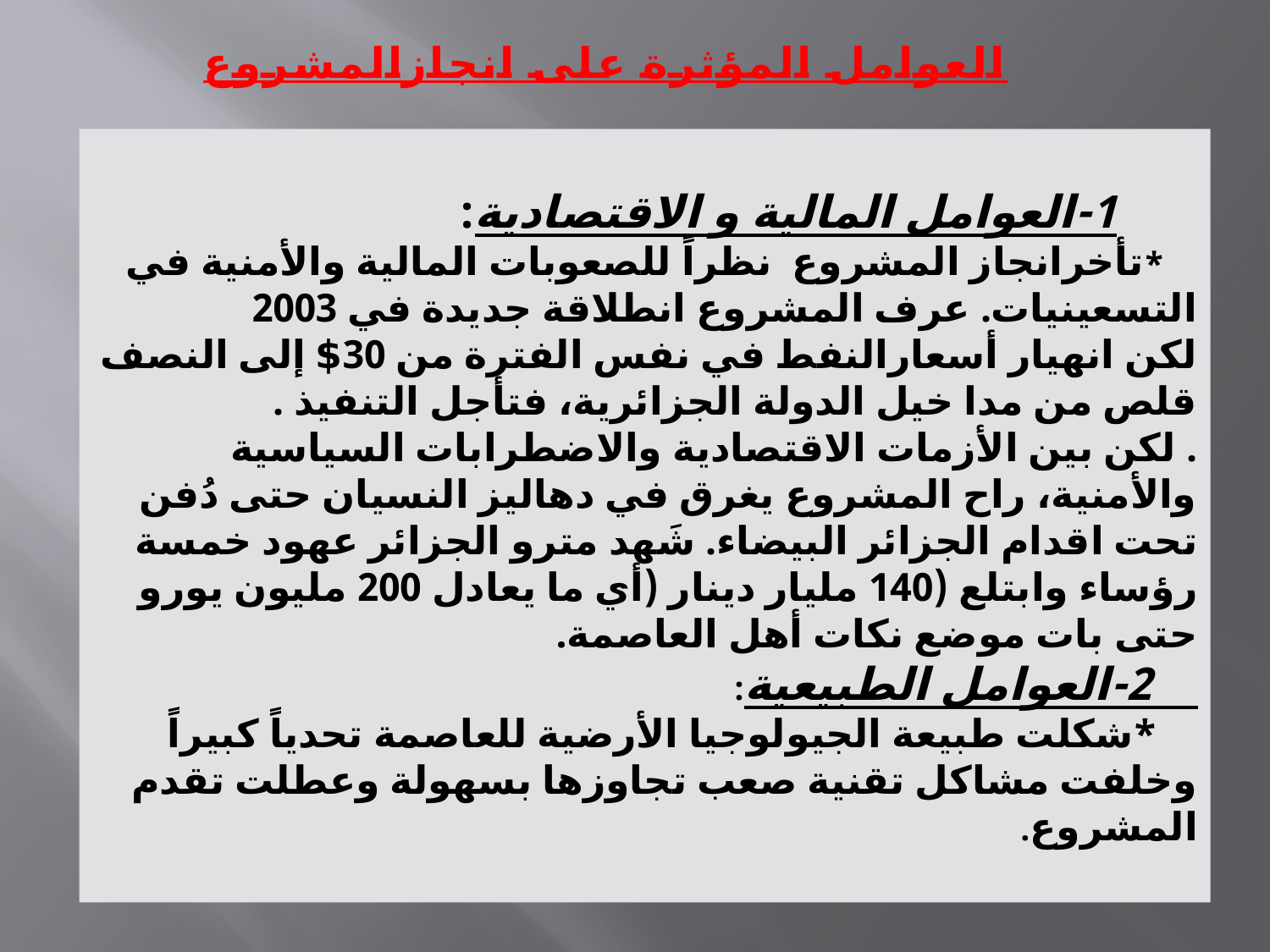

العوامل المؤثرة على انجازالمشروع
# 1-العوامل المالية و الاقتصادية: *تأخرانجاز المشروع  نظراً للصعوبات المالية والأمنية في التسعينيات. عرف المشروع انطلاقة جديدة في 2003 لكن انهيار أسعارالنفط في نفس الفترة من 30$ إلى النصف قلص من مدا خيل الدولة الجزائرية، فتأجل التنفيذ . . لكن بين الأزمات الاقتصادية والاضطرابات السياسية والأمنية، راح المشروع يغرق في دهاليز النسيان حتى دُفن تحت اقدام الجزائر البيضاء. شَهد مترو الجزائر عهود خمسة رؤساء وابتلع (140 مليار دينار (أي ما يعادل 200 مليون يورو حتى بات موضع نكات أهل العاصمة. 2-العوامل الطبيعية: *شكلت طبيعة الجيولوجيا الأرضية للعاصمة تحدياً كبيراً وخلفت مشاكل تقنية صعب تجاوزها بسهولة وعطلت تقدم المشروع.